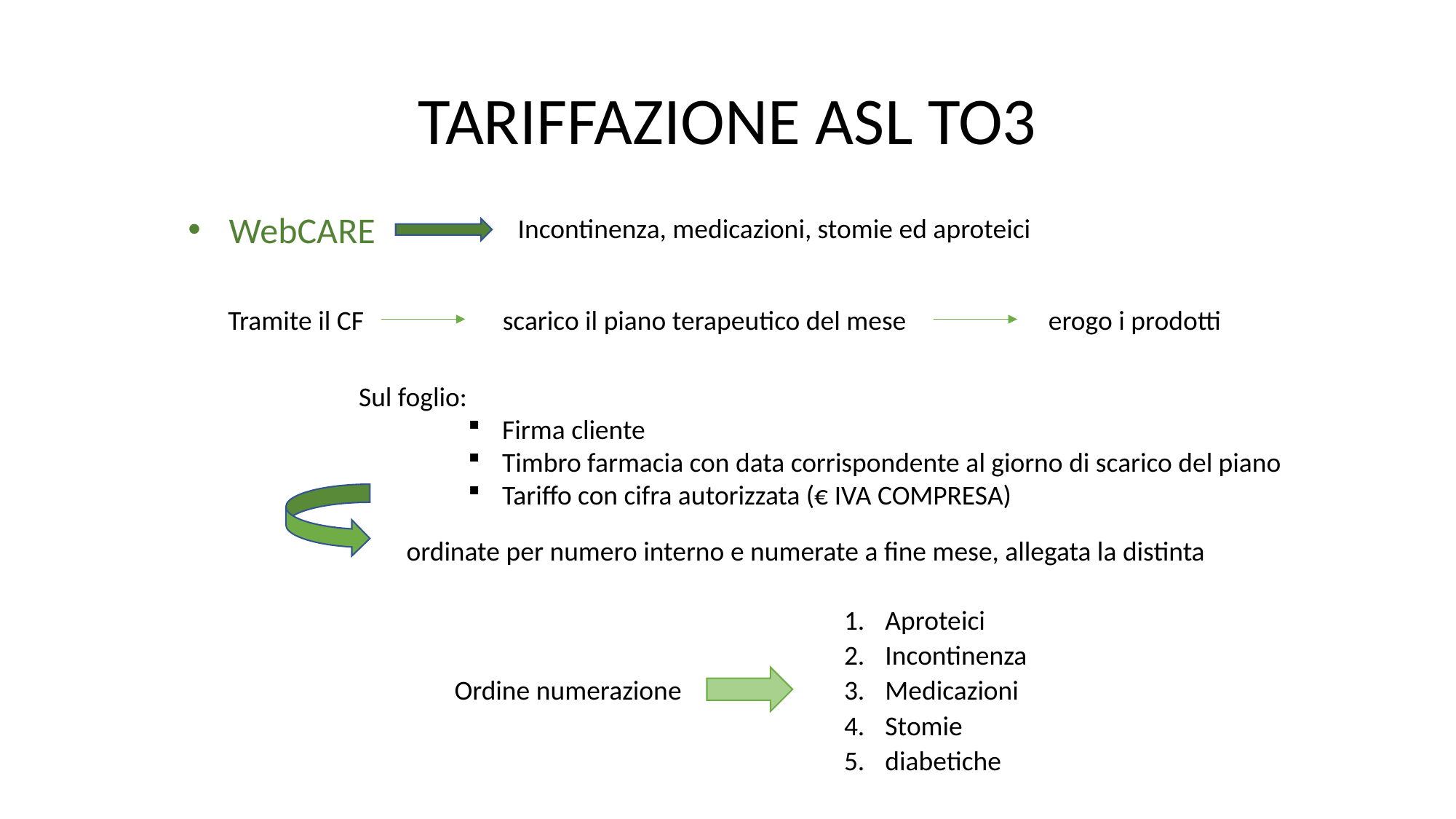

# TARIFFAZIONE ASL TO3
WebCARE
Incontinenza, medicazioni, stomie ed aproteici

Tramite il CF 		scarico il piano terapeutico del mese		erogo i prodotti
Sul foglio:
Firma cliente
Timbro farmacia con data corrispondente al giorno di scarico del piano
Tariffo con cifra autorizzata (€ IVA COMPRESA)

ordinate per numero interno e numerate a fine mese, allegata la distinta
Aproteici
Incontinenza
Medicazioni
Stomie
diabetiche
Ordine numerazione